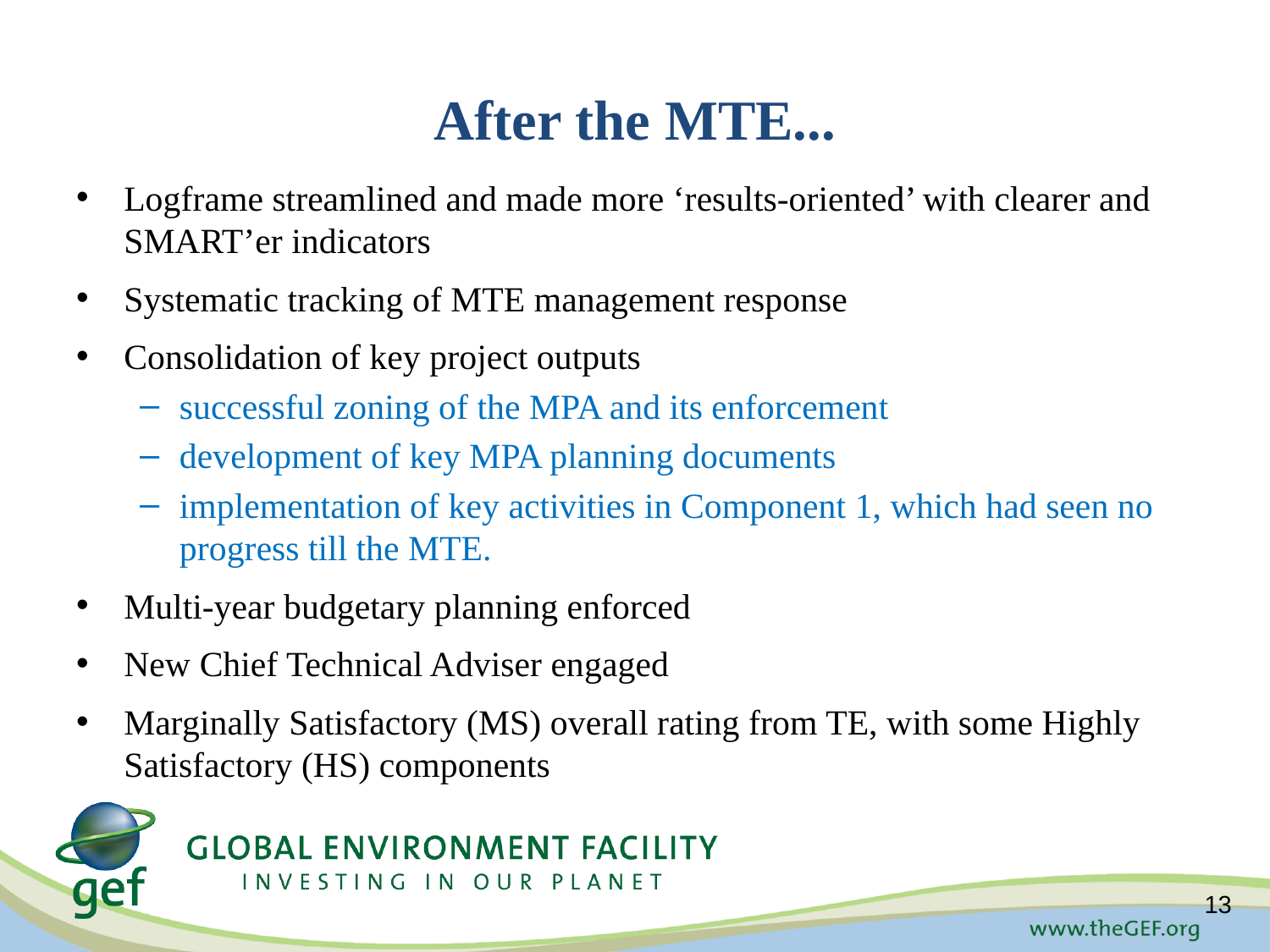

# After the MTE...
Logframe streamlined and made more ‘results-oriented’ with clearer and SMART’er indicators
Systematic tracking of MTE management response
Consolidation of key project outputs
successful zoning of the MPA and its enforcement
development of key MPA planning documents
implementation of key activities in Component 1, which had seen no progress till the MTE.
Multi-year budgetary planning enforced
New Chief Technical Adviser engaged
Marginally Satisfactory (MS) overall rating from TE, with some Highly Satisfactory (HS) components

13